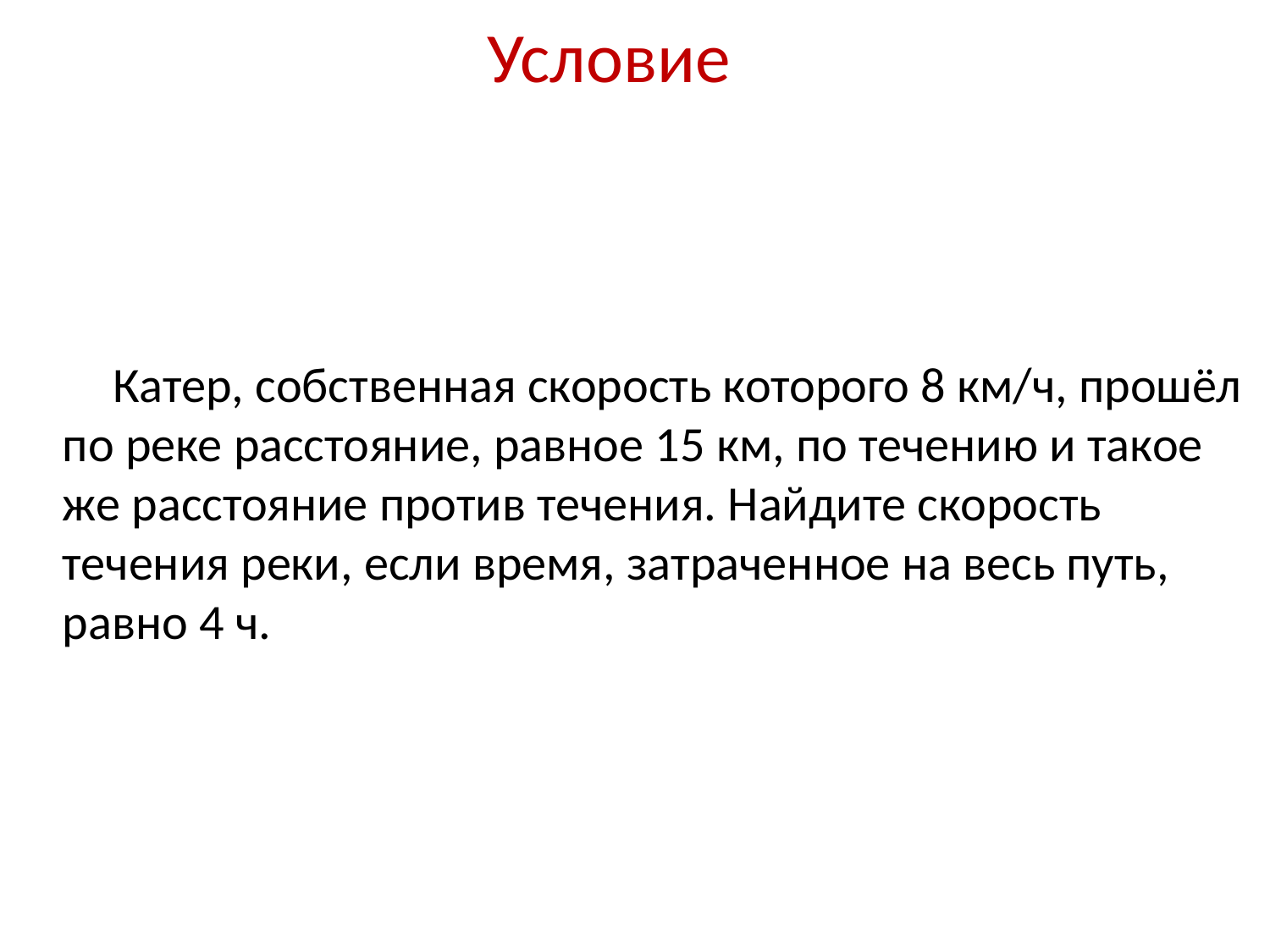

Условие
Катер, собственная скорость которого 8 км/ч, прошёл по реке расстояние, равное 15 км, по течению и такое же расстояние против течения. Найдите скорость течения реки, если время, затраченное на весь путь, равно 4 ч.